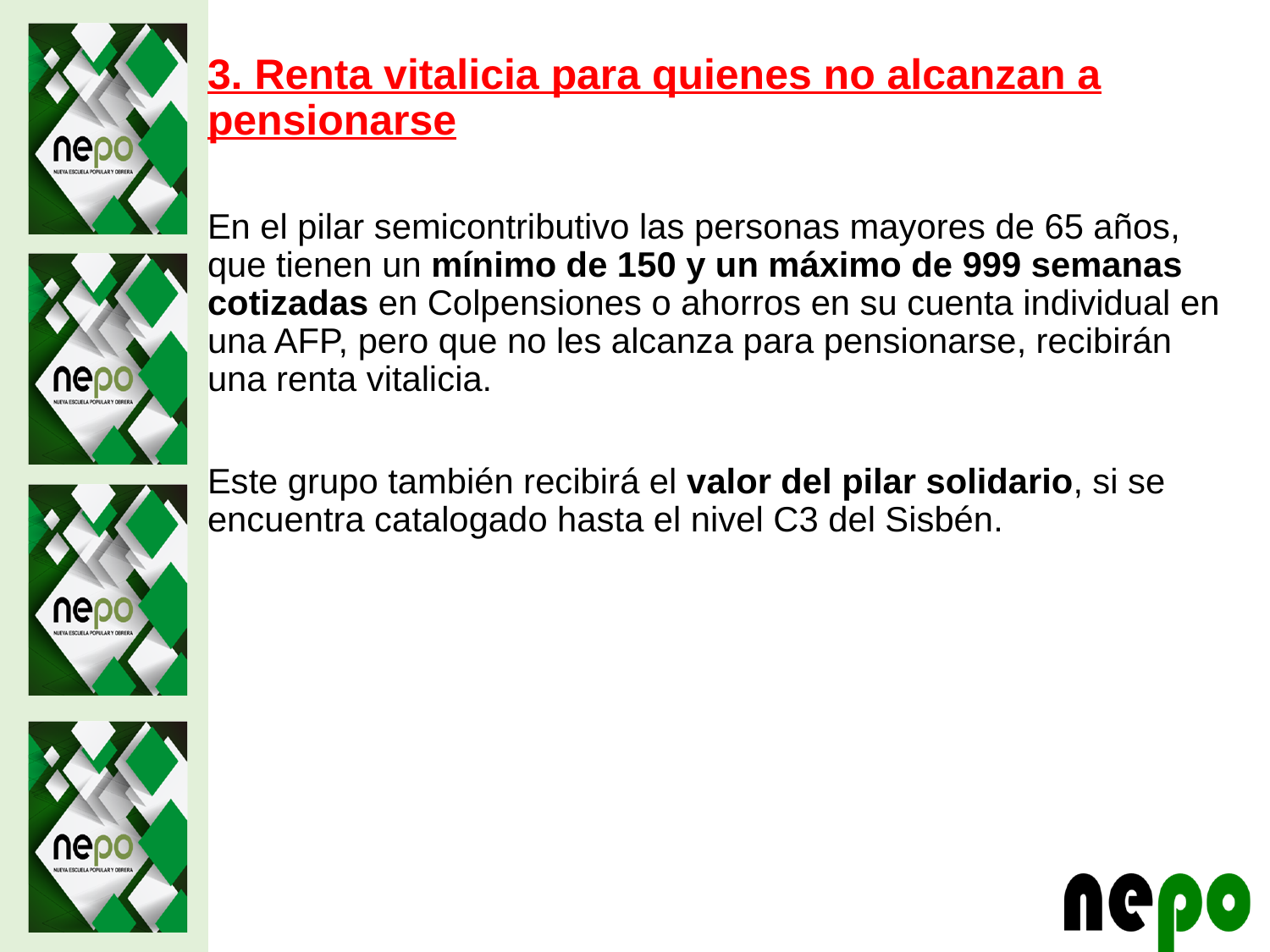

3. Renta vitalicia para quienes no alcanzan a pensionarse

En el pilar semicontributivo las personas mayores de 65 años, que tienen un mínimo de 150 y un máximo de 999 semanas cotizadas en Colpensiones o ahorros en su cuenta individual en una AFP, pero que no les alcanza para pensionarse, recibirán una renta vitalicia.

Este grupo también recibirá el valor del pilar solidario, si se encuentra catalogado hasta el nivel C3 del Sisbén.